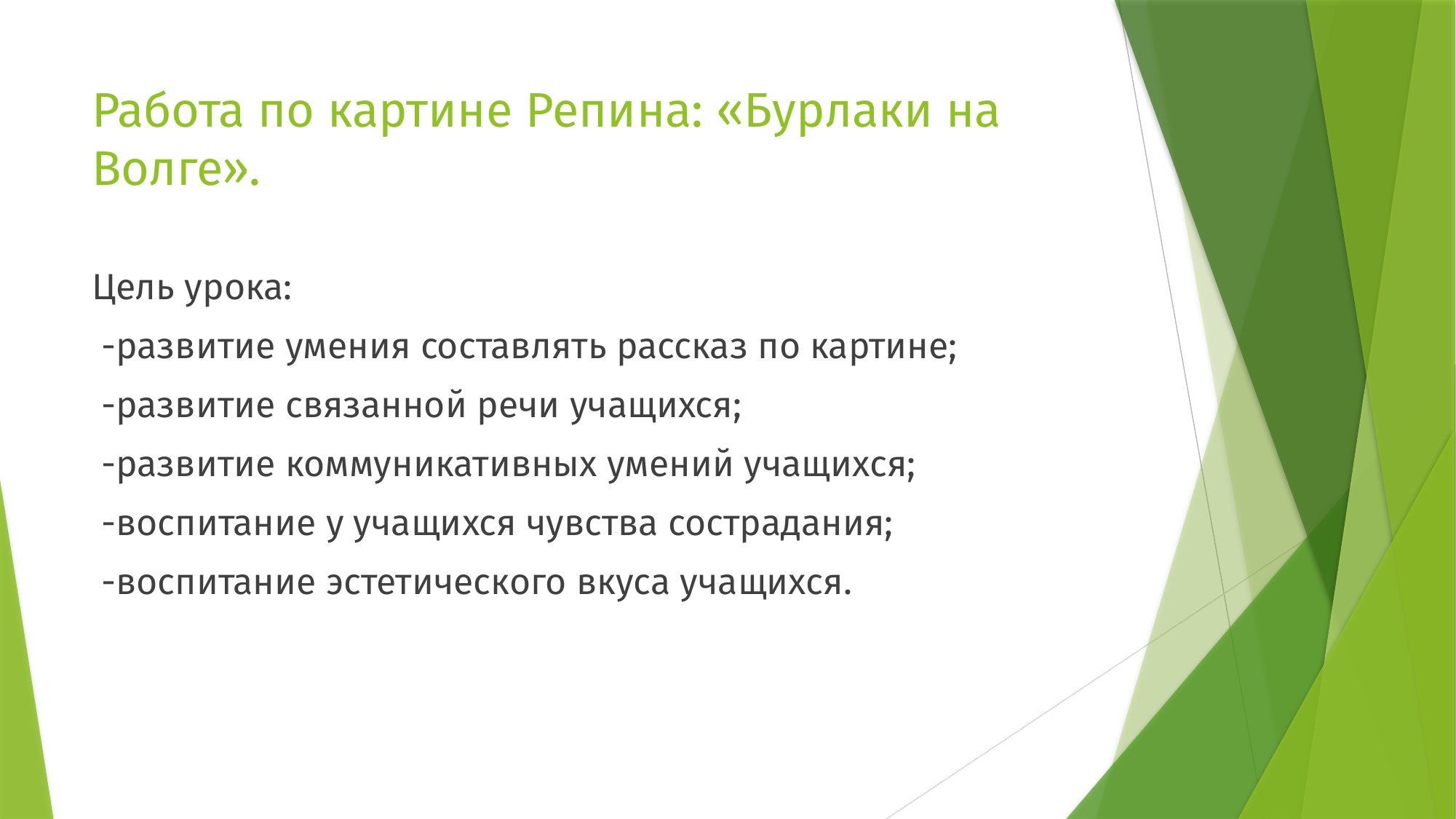

# Работа по картине Репина: «Бурлаки на Волге».
Цель урока:
 -развитие умения составлять рассказ по картине;
 -развитие связанной речи учащихся;
 -развитие коммуникативных умений учащихся;
 -воспитание у учащихся чувства сострадания;
 -воспитание эстетического вкуса учащихся.